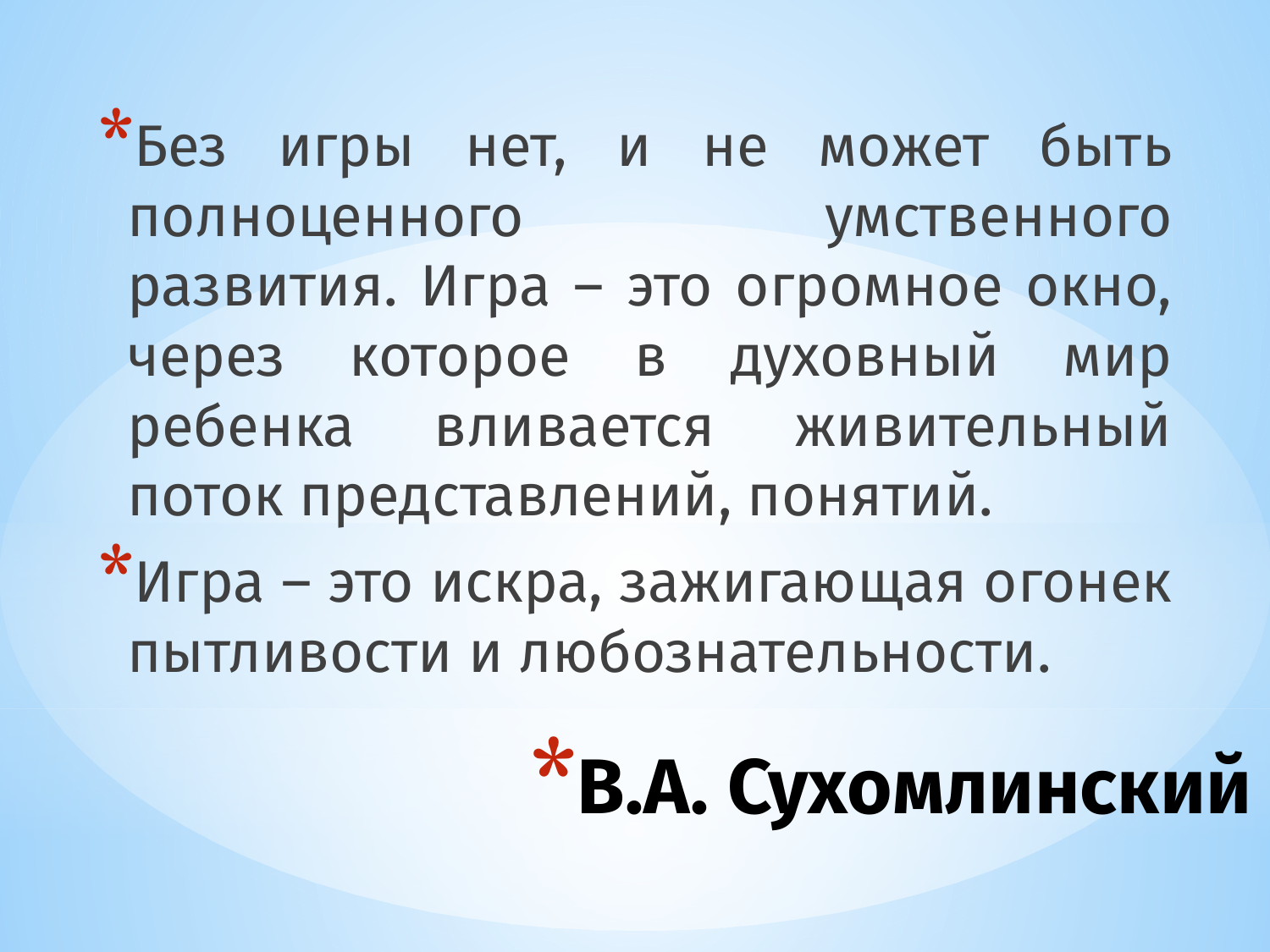

Без игры нет, и не может быть полноценного умственного развития. Игра – это огромное окно, через которое в духовный мир ребенка вливается живительный поток представлений, понятий.
Игра – это искра, зажигающая огонек пытливости и любознательности.

# В.А. Сухомлинский